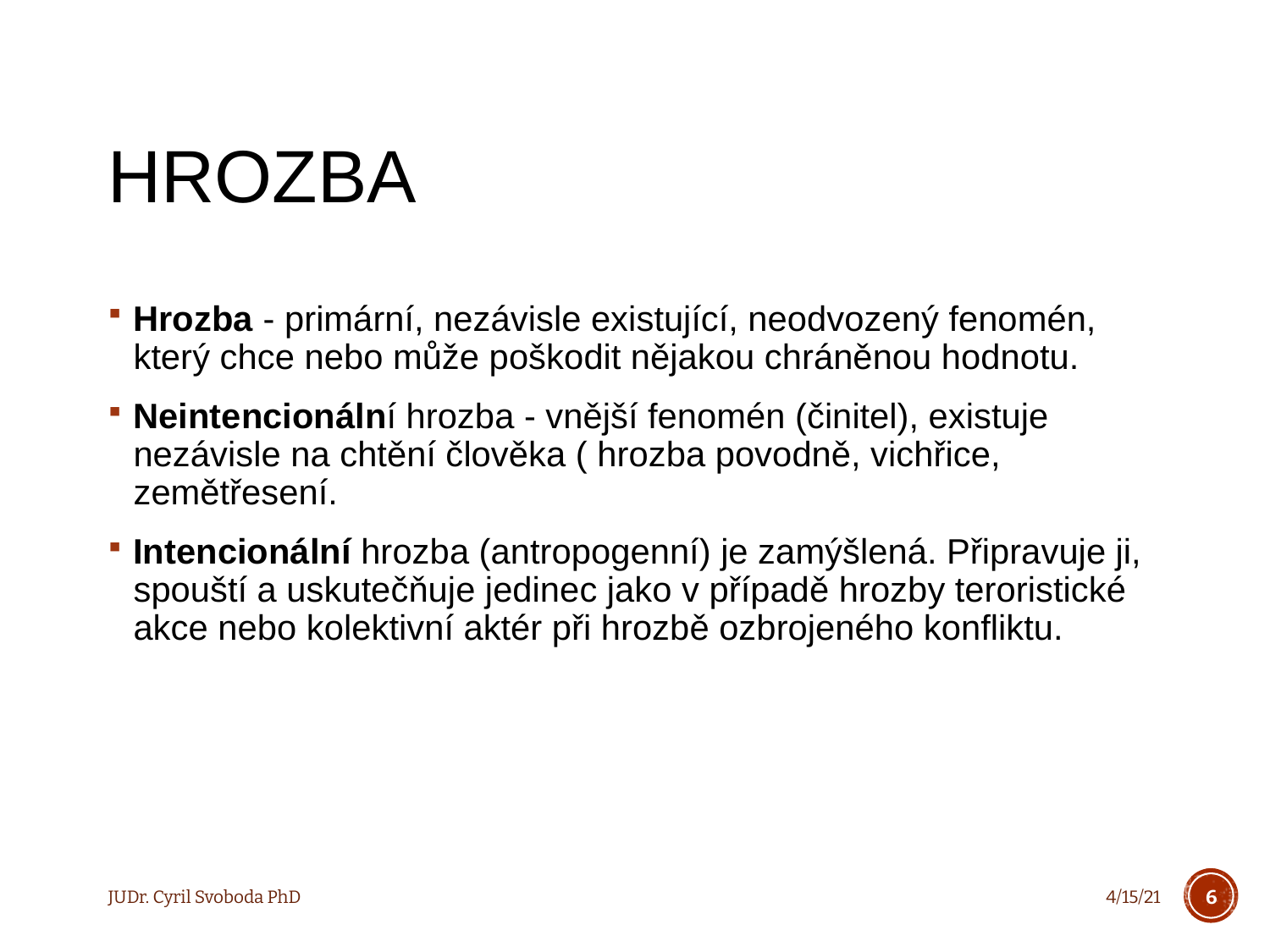

# Hrozba
Hrozba - primární, nezávisle existující, neodvozený fenomén, který chce nebo může poškodit nějakou chráněnou hodnotu.
Neintencionální hrozba - vnější fenomén (činitel), existuje nezávisle na chtění člověka ( hrozba povodně, vichřice, zemětřesení.
Intencionální hrozba (antropogenní) je zamýšlená. Připravuje ji, spouští a uskutečňuje jedinec jako v případě hrozby teroristické akce nebo kolektivní aktér při hrozbě ozbrojeného konfliktu.
JUDr. Cyril Svoboda PhD
4/15/21
6